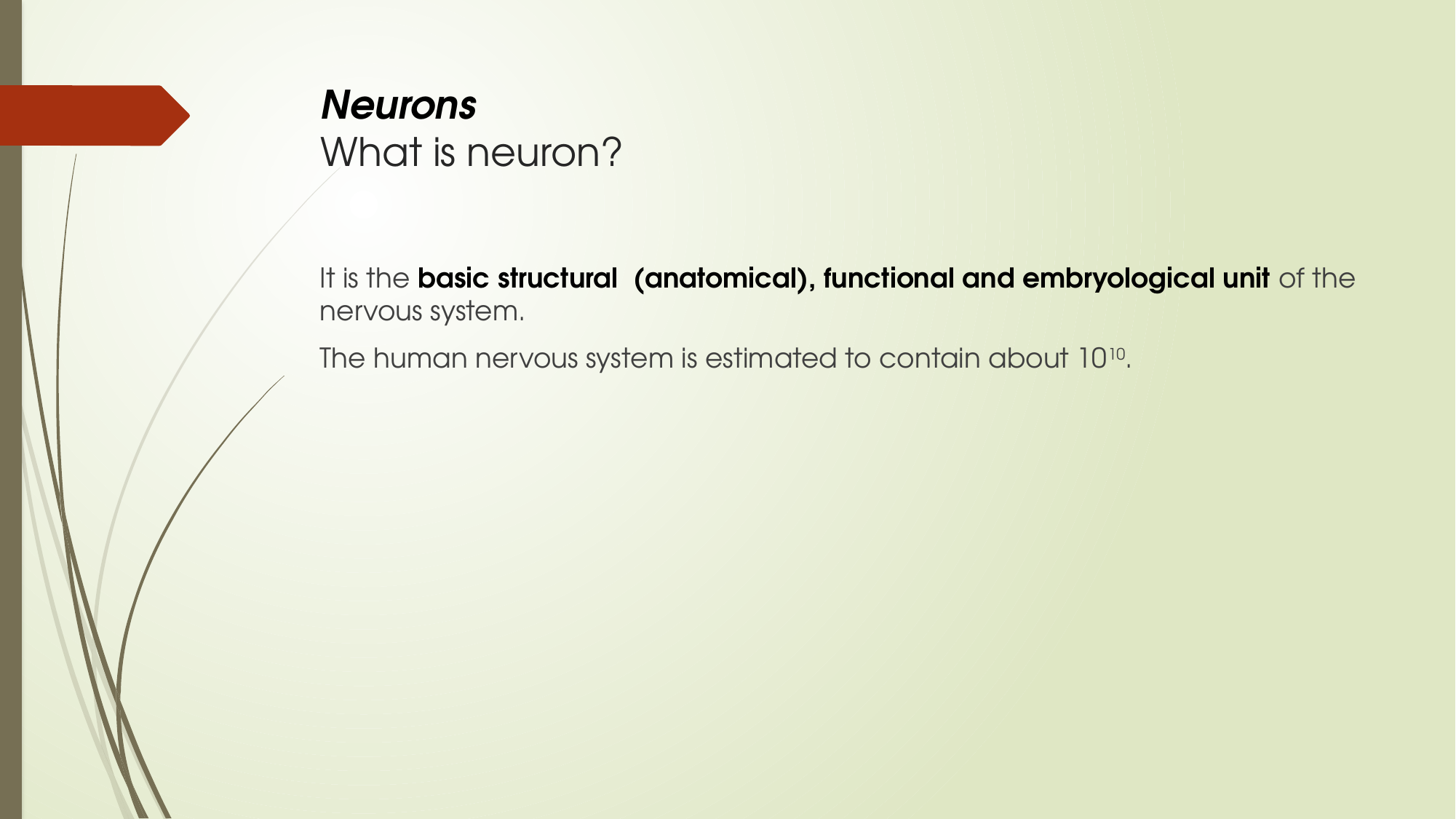

# Neurons What is neuron?
It is the basic structural  (anatomical), functional and embryological unit of the nervous system.
The human nervous system is estimated to contain about 1010.